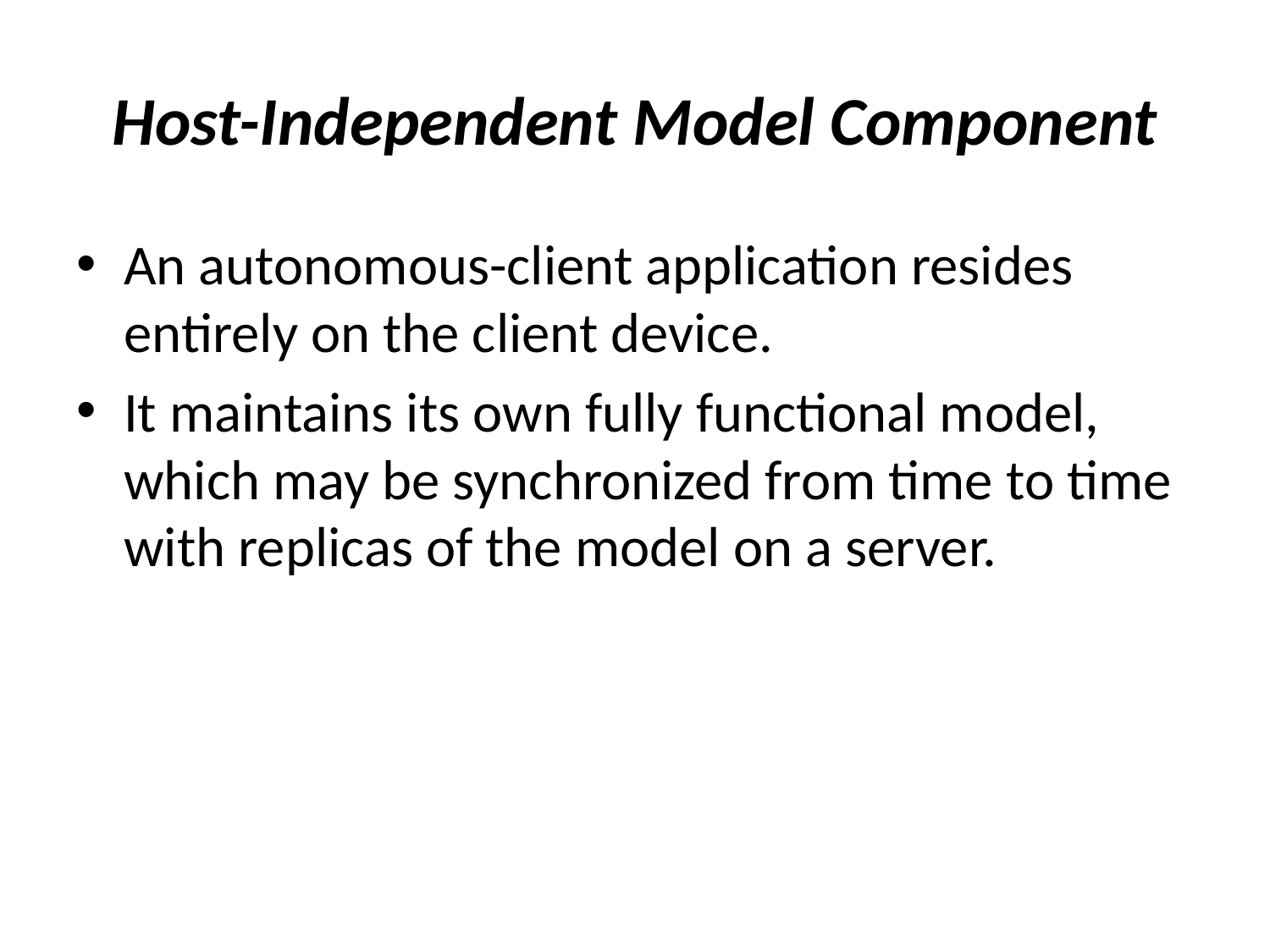

# Host-Independent Model Component
An autonomous-client application resides entirely on the client device.
It maintains its own fully functional model, which may be synchronized from time to time with replicas of the model on a server.